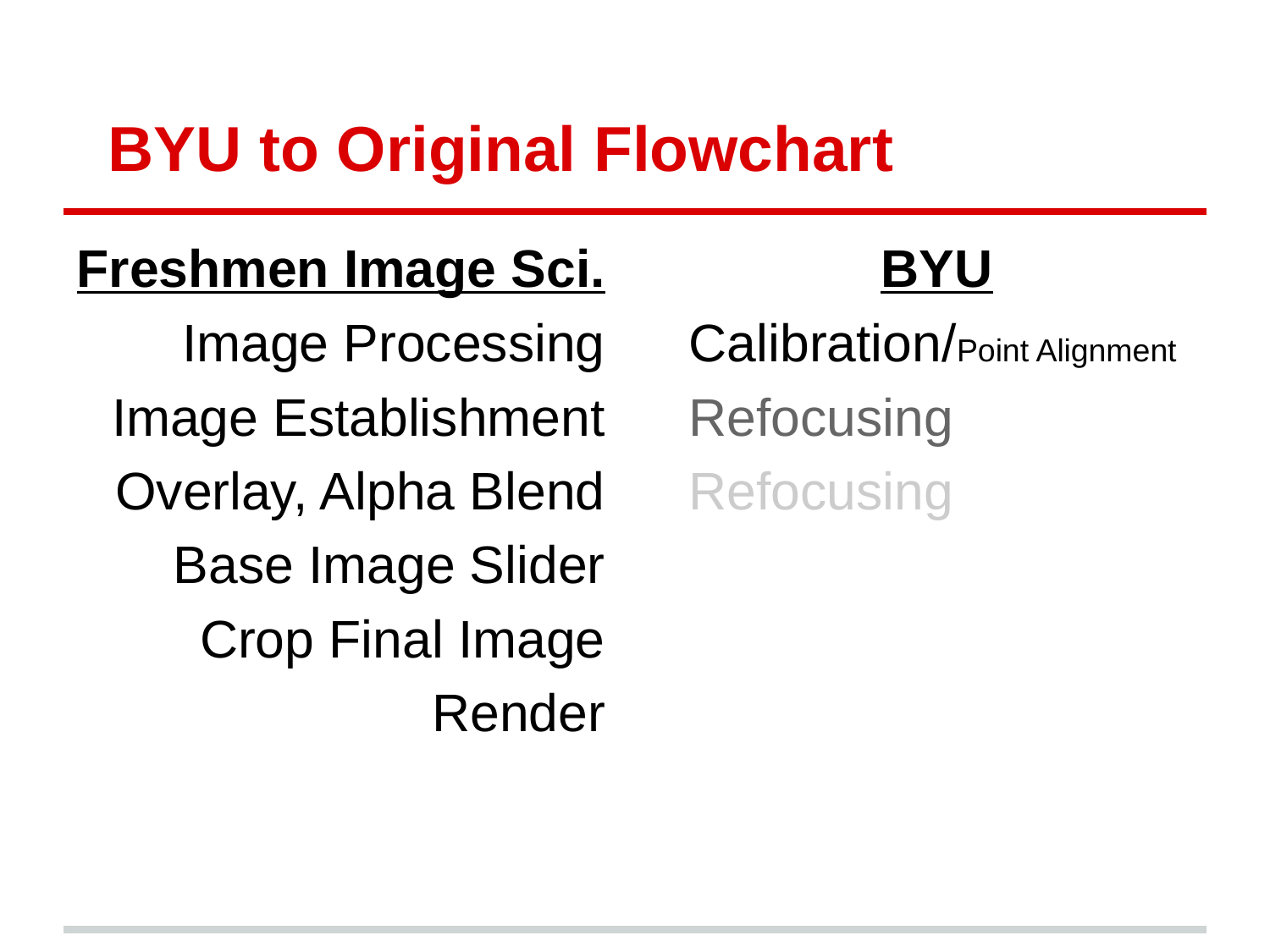

# BYU to Original Flowchart
Freshmen Image Sci.
Image Processing
Image Establishment
Overlay, Alpha Blend
Base Image Slider
Crop Final Image
Render
BYU
Calibration/Point Alignment
Refocusing
Refocusing